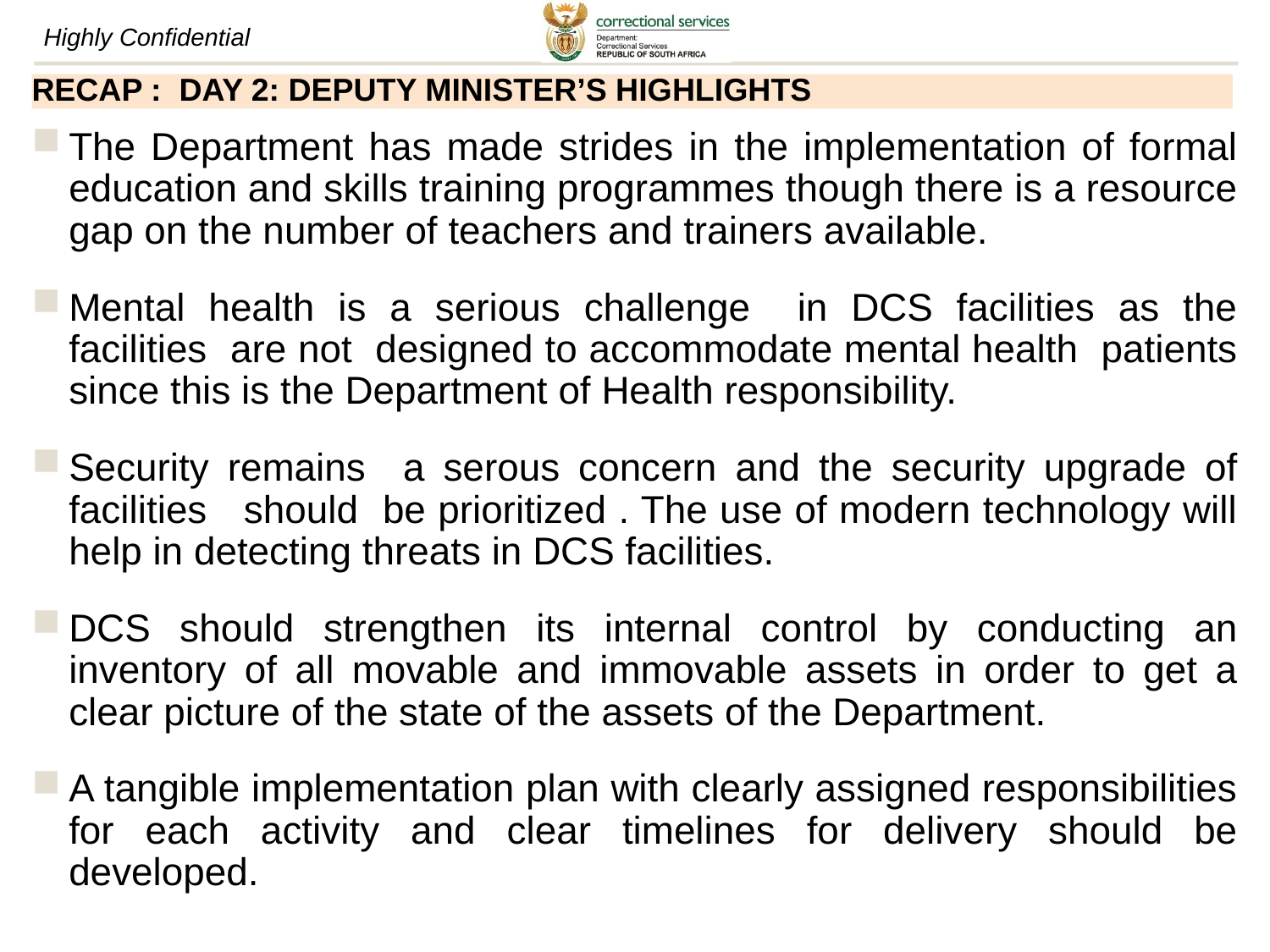

# RECAP :  DAY 2: DEPUTY MINISTER’S HIGHLIGHTS
The Department has made strides in the implementation of formal education and skills training programmes though there is a resource gap on the number of teachers and trainers available.
Mental health is a serious challenge  in DCS facilities as the facilities  are not  designed to accommodate mental health  patients since this is the Department of Health responsibility.
Security remains  a serous concern and the security upgrade of facilities   should  be prioritized . The use of modern technology will help in detecting threats in DCS facilities.
DCS should strengthen its internal control by conducting an inventory of all movable and immovable assets in order to get a clear picture of the state of the assets of the Department.
A tangible implementation plan with clearly assigned responsibilities for each activity and clear timelines for delivery should be developed.